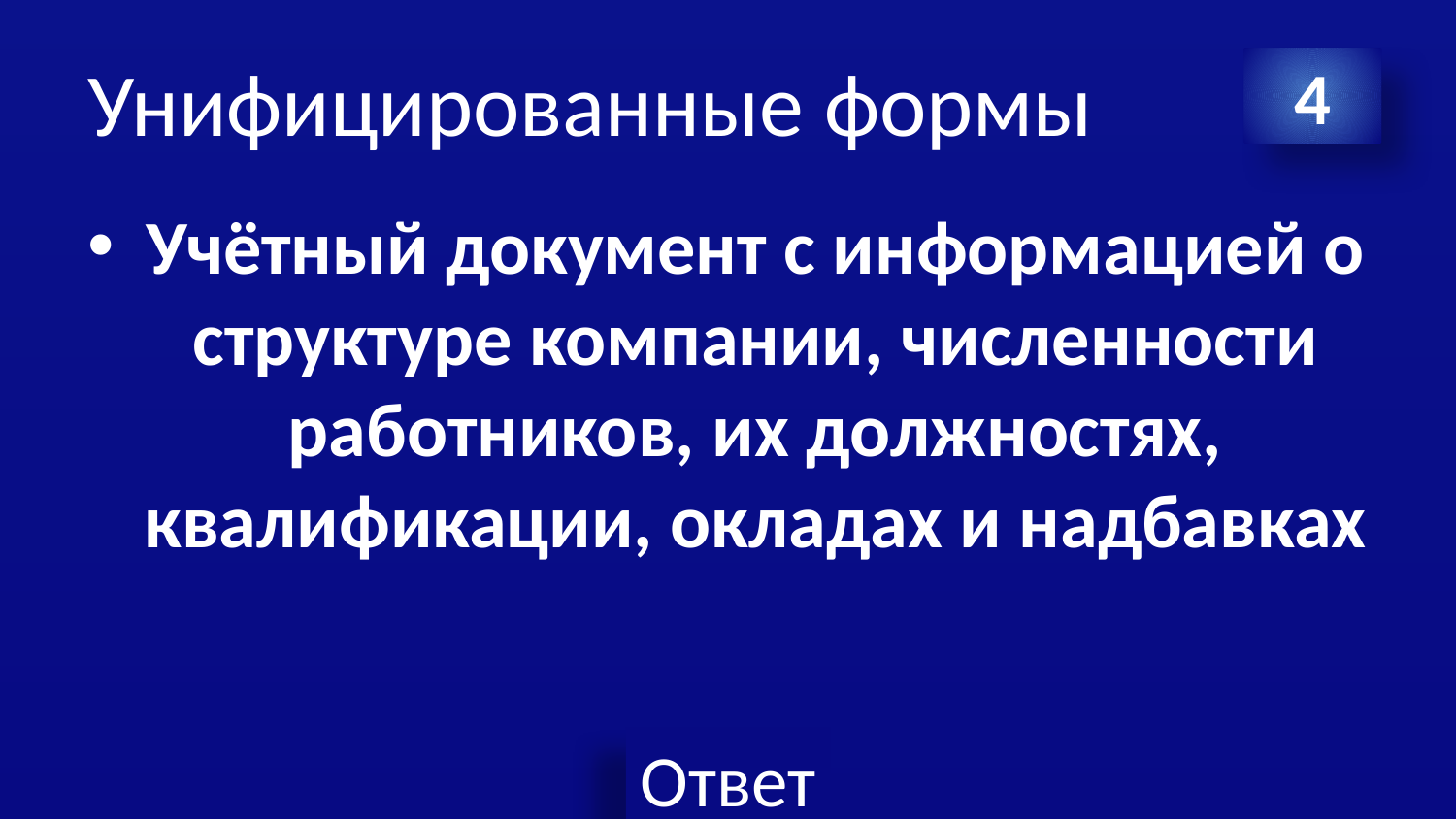

# Унифицированные формы
4
Учётный документ с информацией о структуре компании, численности работников, их должностях, квалификации, окладах и надбавках